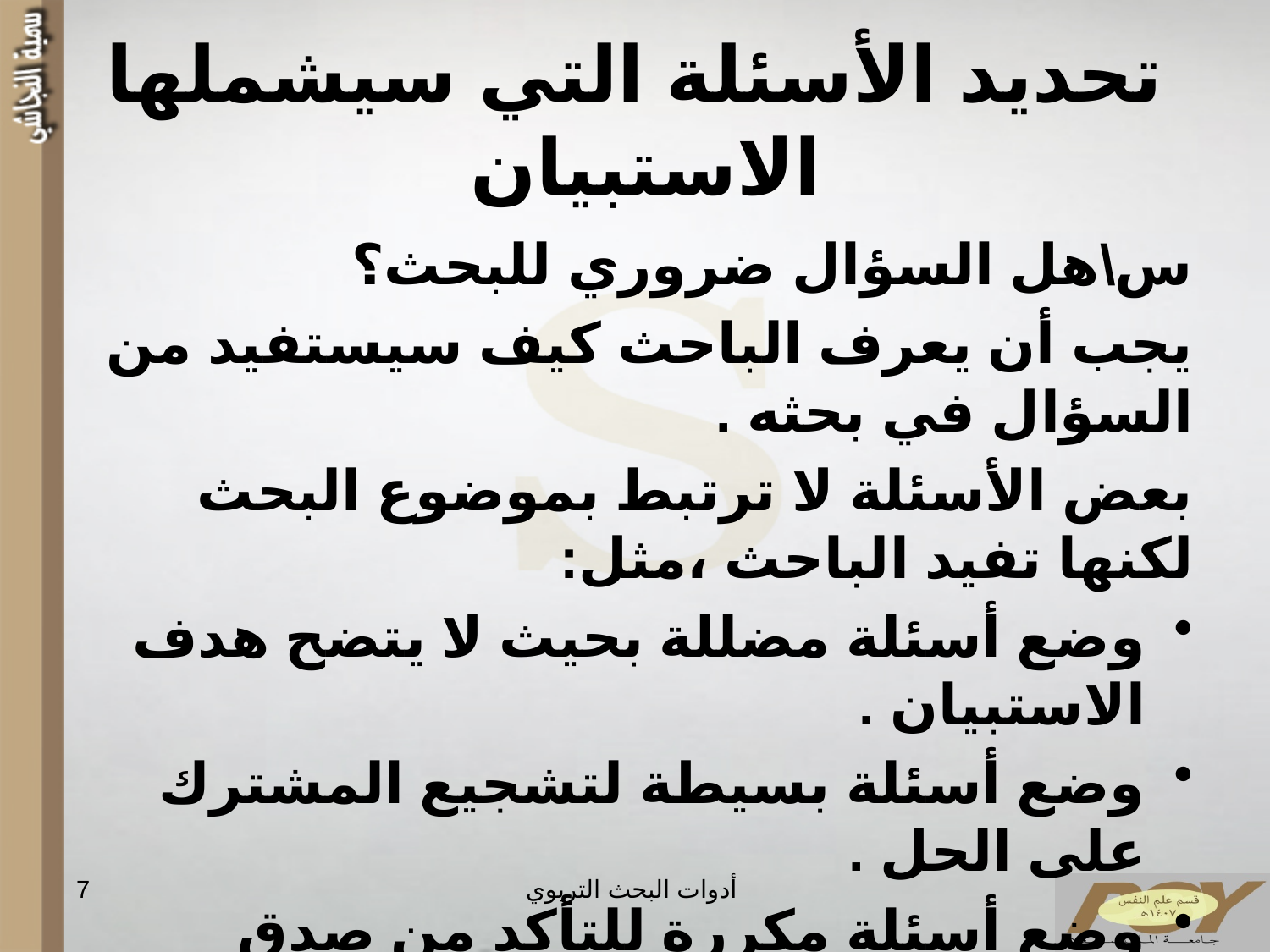

# تحديد الأسئلة التي سيشملها الاستبيان
س\هل السؤال ضروري للبحث؟
يجب أن يعرف الباحث كيف سيستفيد من السؤال في بحثه .
بعض الأسئلة لا ترتبط بموضوع البحث لكنها تفيد الباحث ،مثل:
وضع أسئلة مضللة بحيث لا يتضح هدف الاستبيان .
وضع أسئلة بسيطة لتشجيع المشترك على الحل .
وضع أسئلة مكررة للتأكد من صدق المشترك وثبات أجوبته.

7
أدوات البحث التربوي